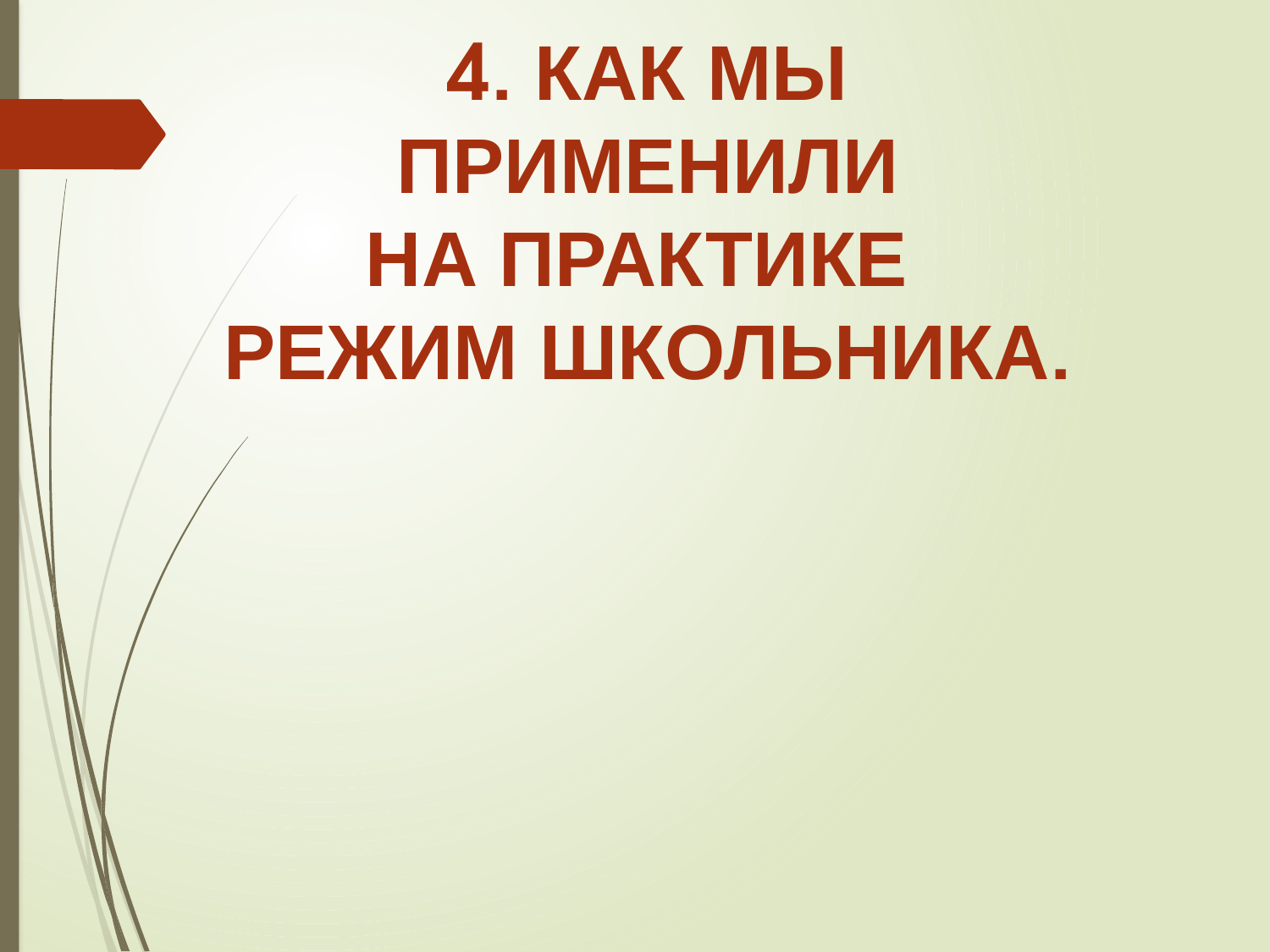

4. Как мы применили
На практике
режим школьника.